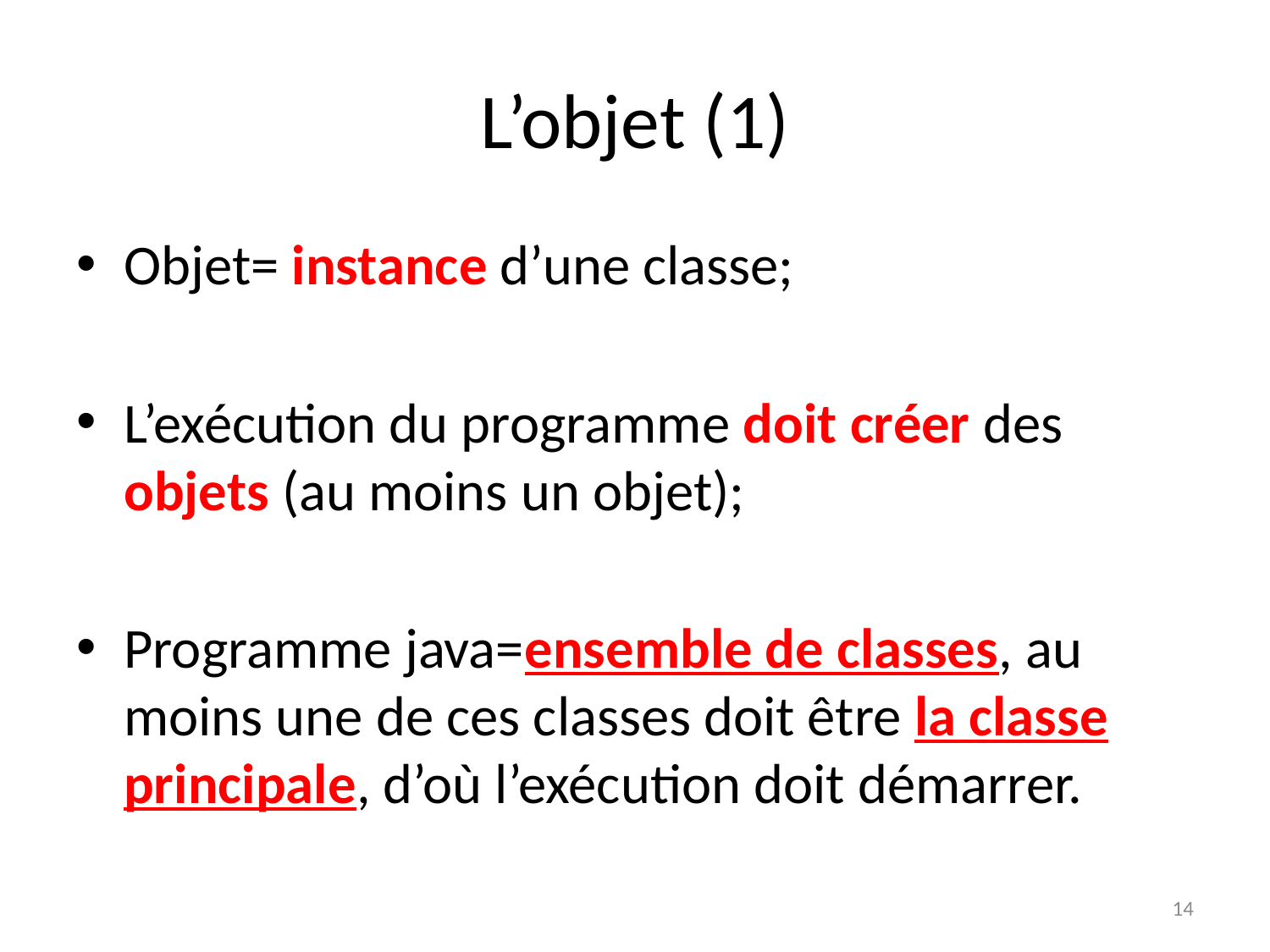

# L’objet (1)
Objet= instance d’une classe;

L’exécution du programme doit créer des objets (au moins un objet);

Programme java=ensemble de classes, au moins une de ces classes doit être la classe principale, d’où l’exécution doit démarrer.

14